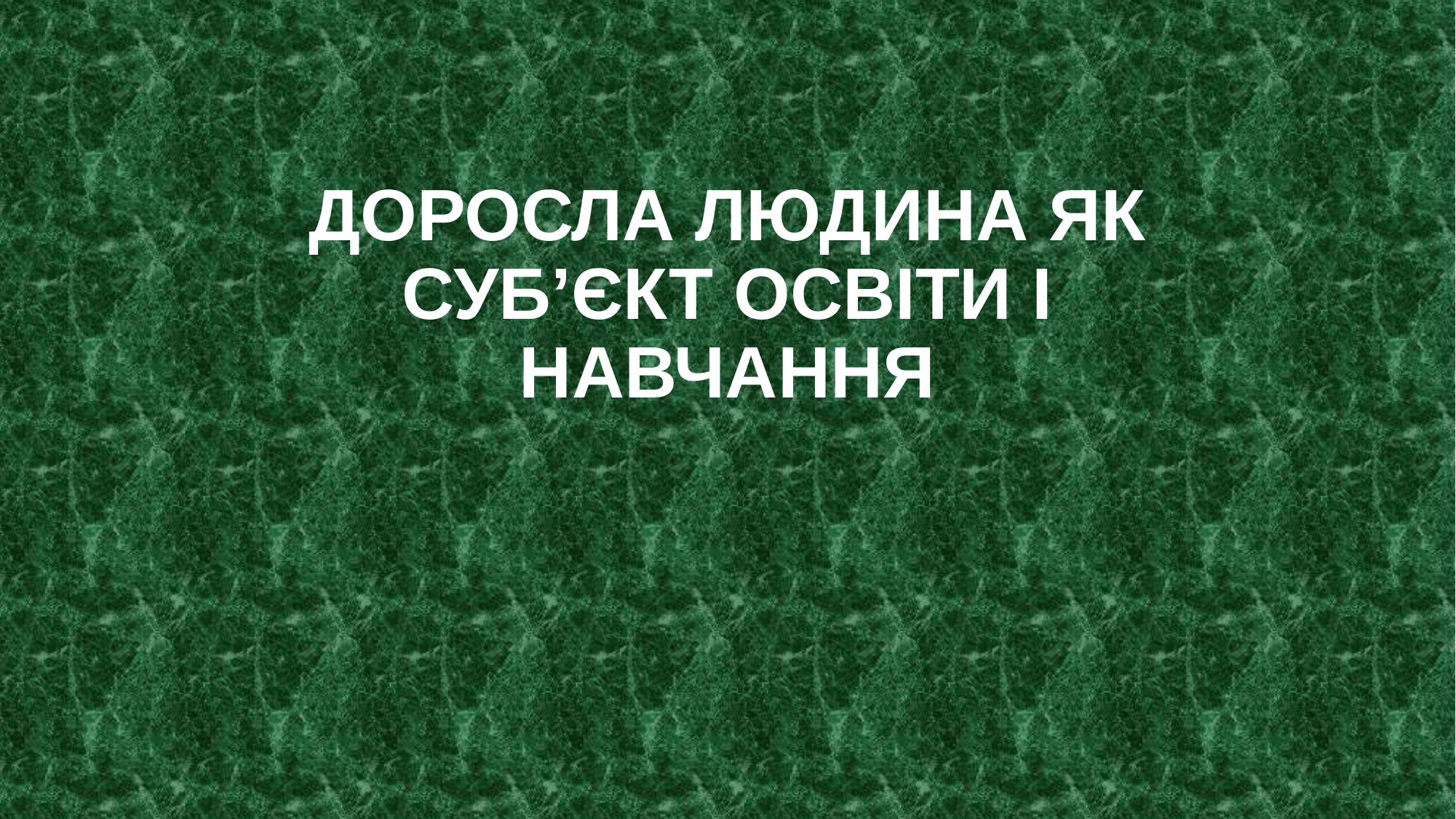

# Доросла людина як суб’єкт освіти і навчання